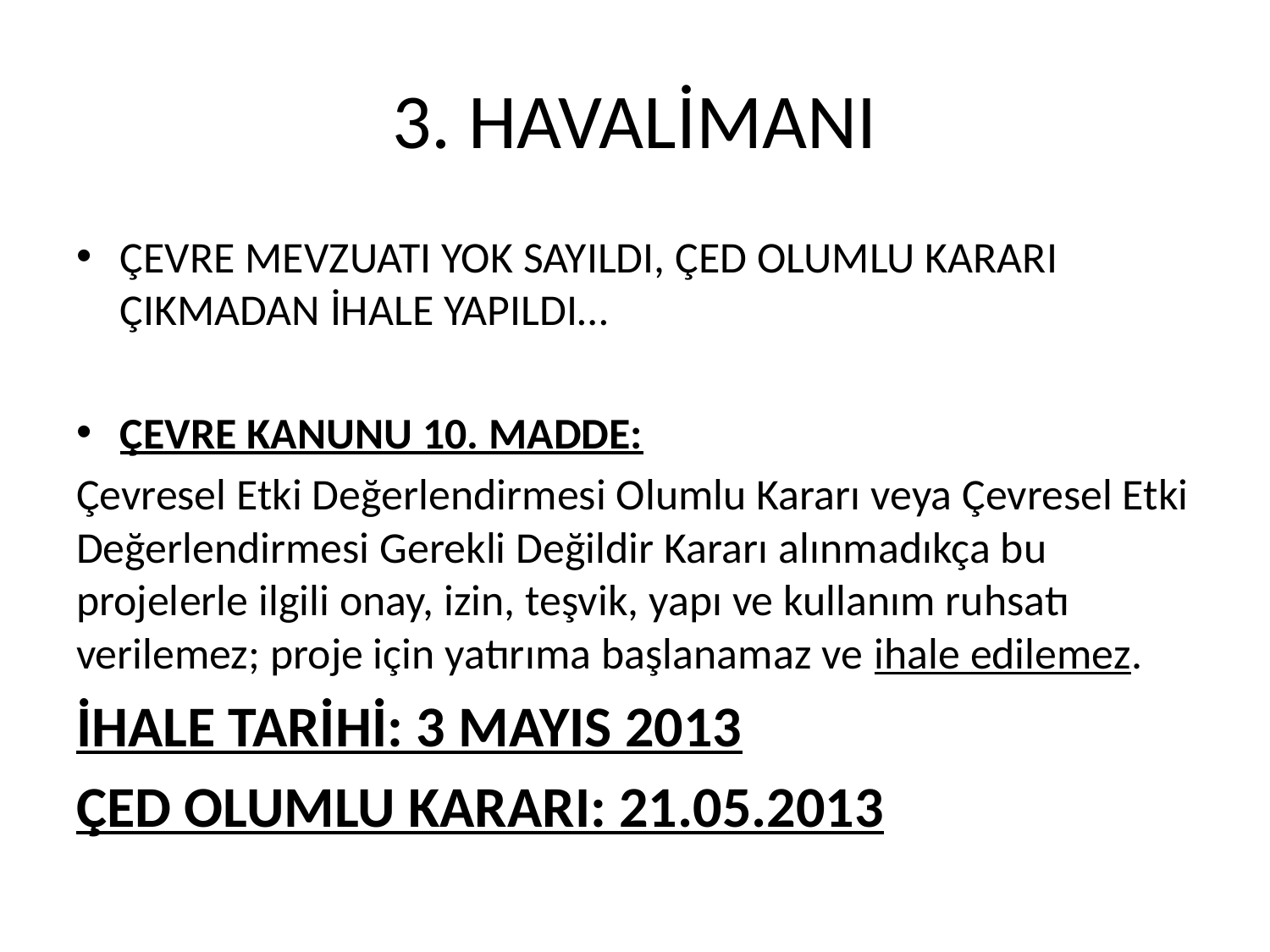

# 3. HAVALİMANI
ÇEVRE MEVZUATI YOK SAYILDI, ÇED OLUMLU KARARI ÇIKMADAN İHALE YAPILDI…

ÇEVRE KANUNU 10. MADDE:
Çevresel Etki Değerlendirmesi Olumlu Kararı veya Çevresel Etki Değerlendirmesi Gerekli Değildir Kararı alınmadıkça bu projelerle ilgili onay, izin, teşvik, yapı ve kullanım ruhsatı verilemez; proje için yatırıma başlanamaz ve ihale edilemez.
İHALE TARİHİ: 3 MAYIS 2013
ÇED OLUMLU KARARI: 21.05.2013